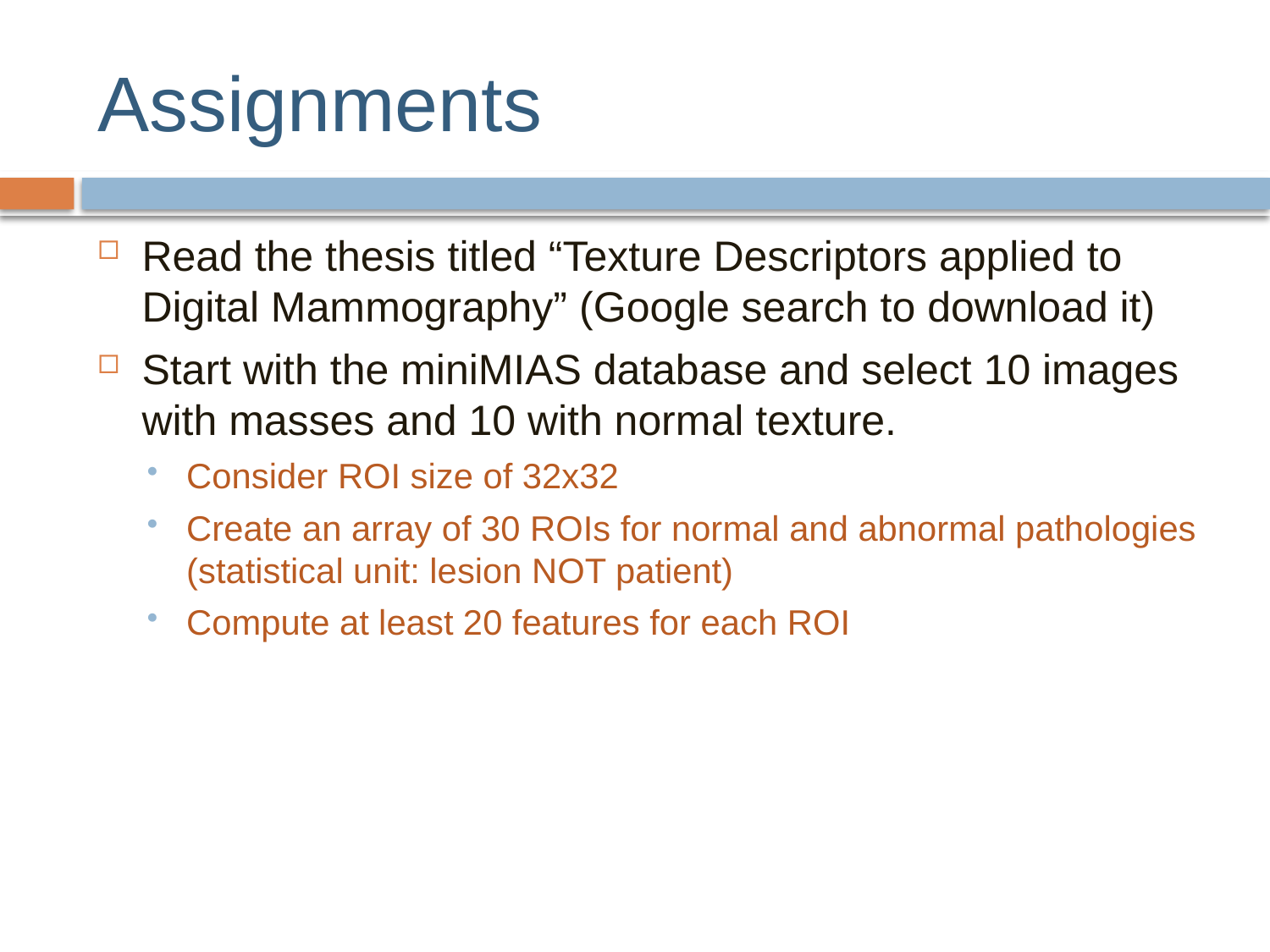

# Assignments
Read the thesis titled “Texture Descriptors applied to Digital Mammography” (Google search to download it)
Start with the miniMIAS database and select 10 images with masses and 10 with normal texture.
Consider ROI size of 32x32
Create an array of 30 ROIs for normal and abnormal pathologies (statistical unit: lesion NOT patient)
Compute at least 20 features for each ROI